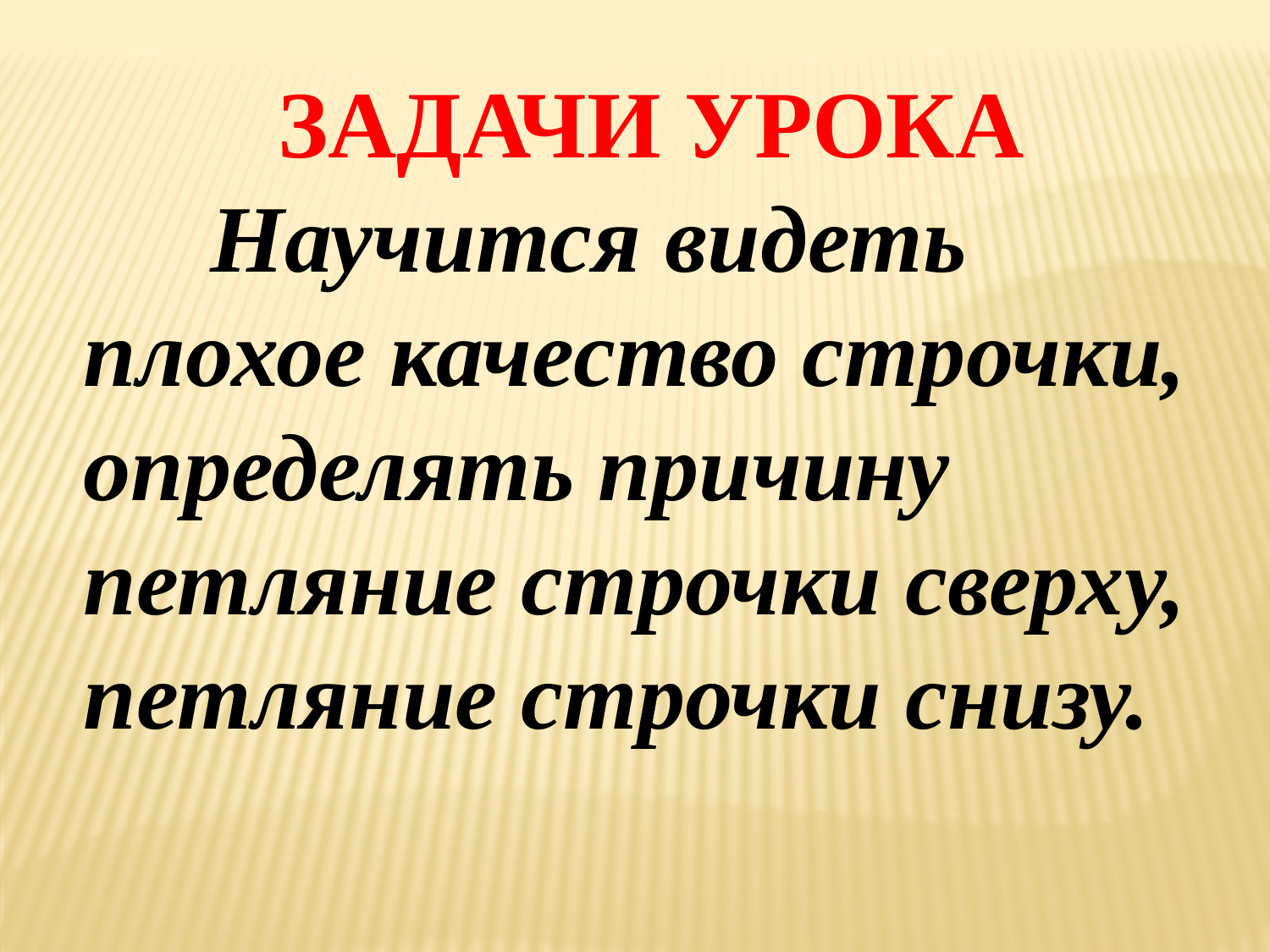

ЗАДАЧИ УРОКА
	Научится видеть плохое качество строчки, определять причину петляние строчки сверху, петляние строчки снизу.